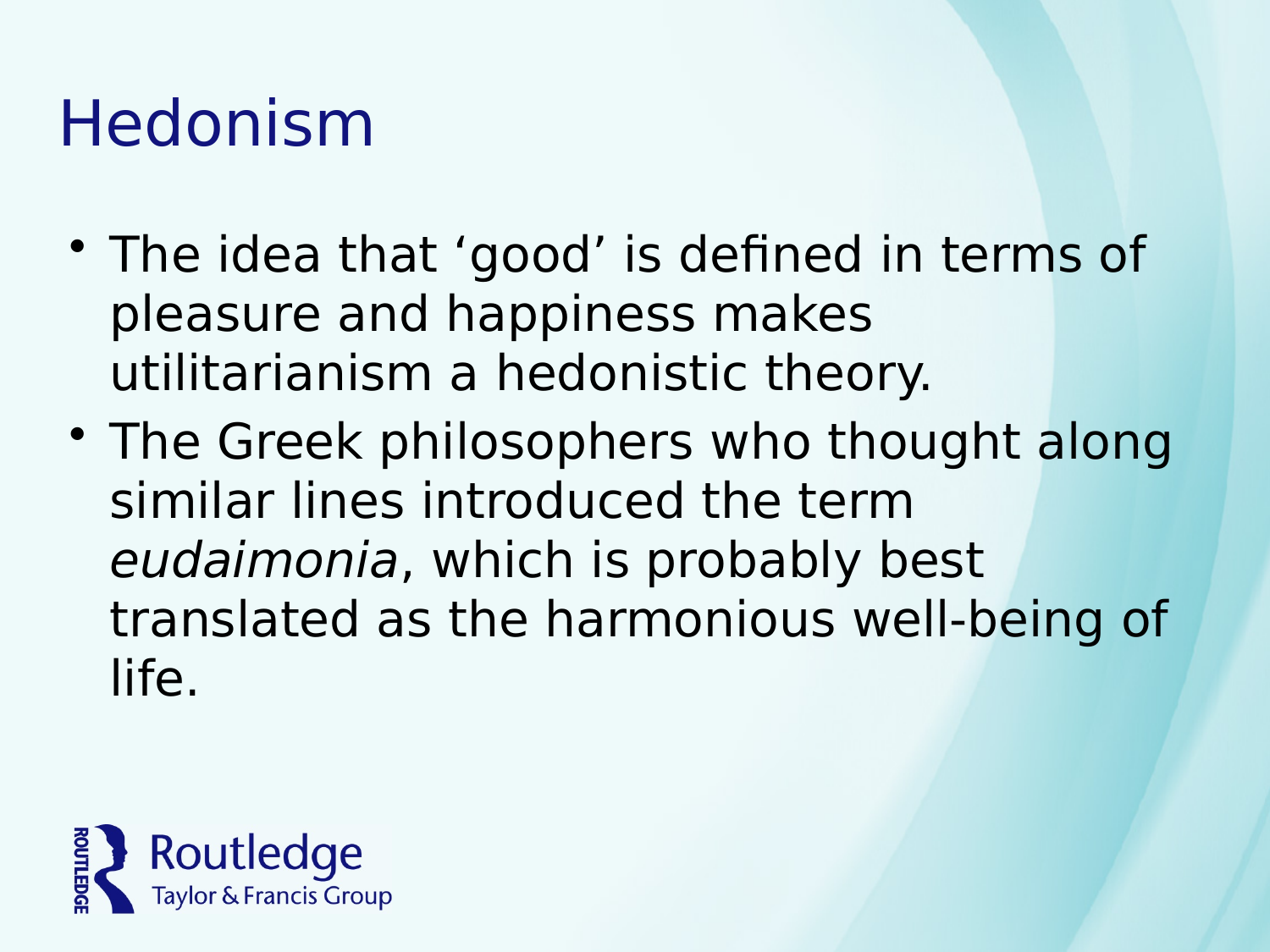

# Hedonism
The idea that ‘good’ is defined in terms of pleasure and happiness makes utilitarianism a hedonistic theory.
The Greek philosophers who thought along similar lines introduced the term eudaimonia, which is probably best translated as the harmonious well-being of life.